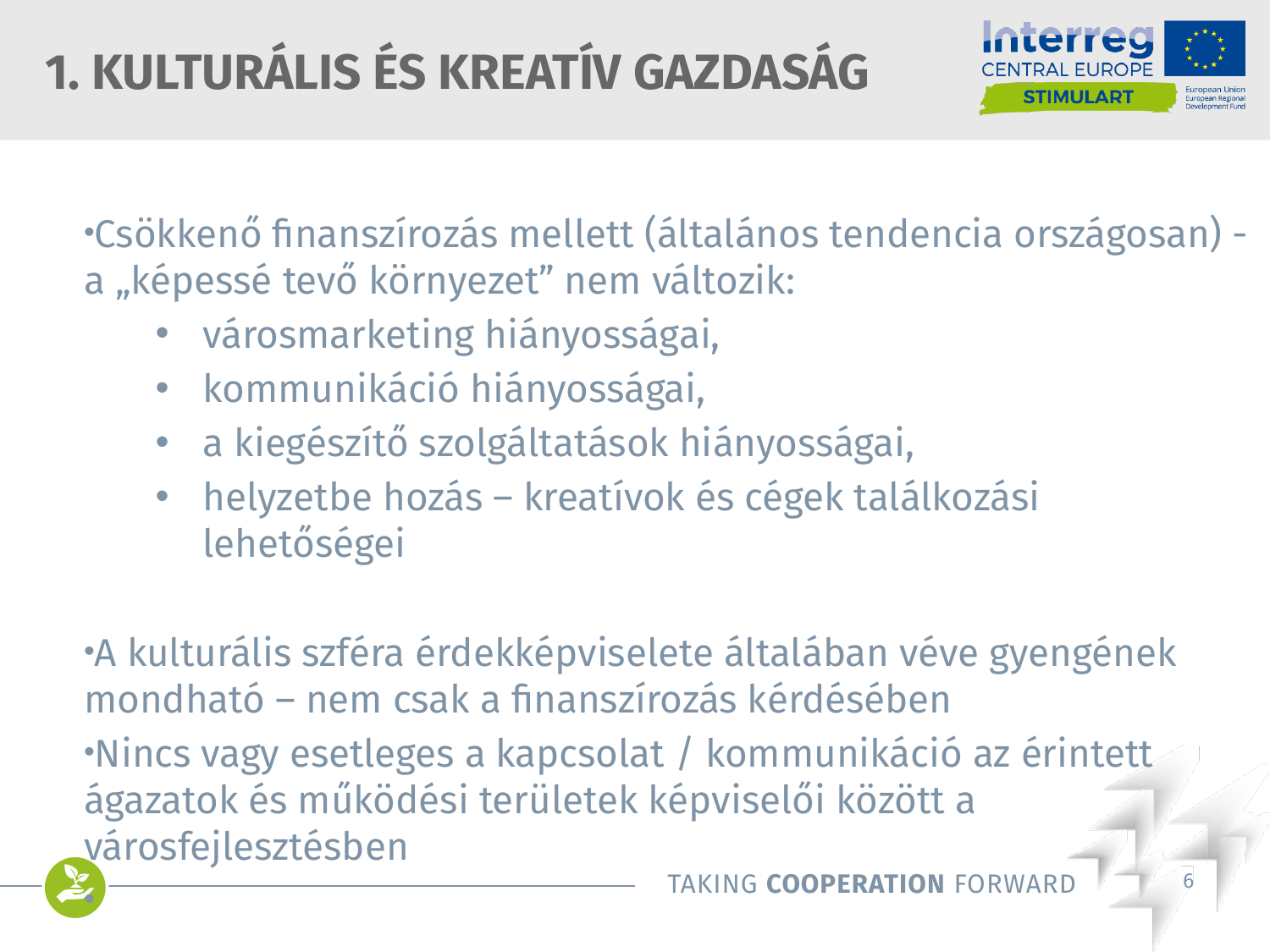

# 1. Kulturális és kreatív gazdaság
Csökkenő finanszírozás mellett (általános tendencia országosan) - a „képessé tevő környezet” nem változik:
városmarketing hiányosságai,
kommunikáció hiányosságai,
a kiegészítő szolgáltatások hiányosságai,
helyzetbe hozás – kreatívok és cégek találkozási lehetőségei

A kulturális szféra érdekképviselete általában véve gyengének mondható – nem csak a finanszírozás kérdésében
Nincs vagy esetleges a kapcsolat / kommunikáció az érintett ágazatok és működési területek képviselői között a városfejlesztésben